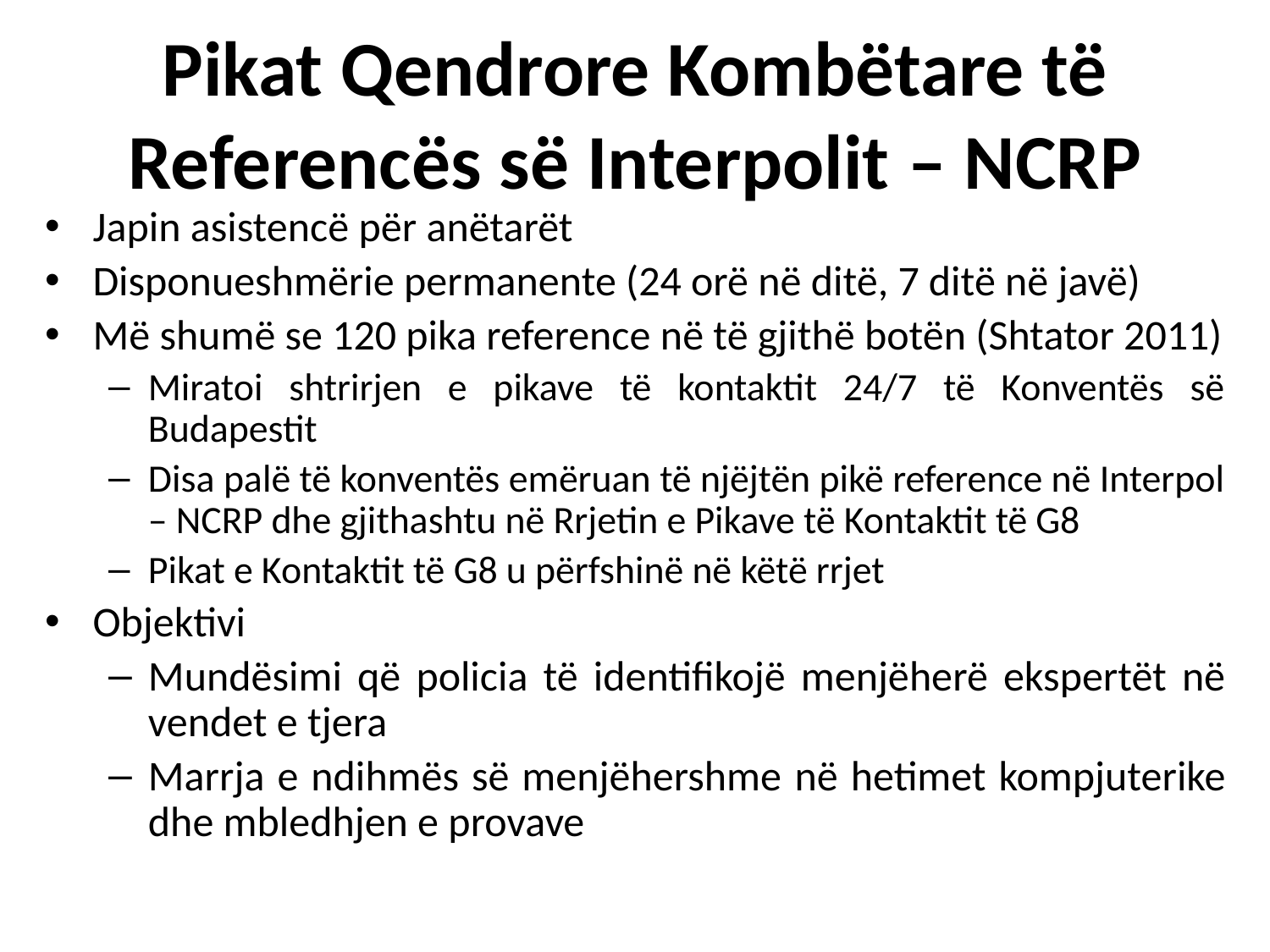

Pikat Qendrore Kombëtare të Referencës së Interpolit – NCRP
Japin asistencë për anëtarët
Disponueshmërie permanente (24 orë në ditë, 7 ditë në javë)
Më shumë se 120 pika reference në të gjithë botën (Shtator 2011)
Miratoi shtrirjen e pikave të kontaktit 24/7 të Konventës së Budapestit
Disa palë të konventës emëruan të njëjtën pikë reference në Interpol – NCRP dhe gjithashtu në Rrjetin e Pikave të Kontaktit të G8
Pikat e Kontaktit të G8 u përfshinë në këtë rrjet
Objektivi
Mundësimi që policia të identifikojë menjëherë ekspertët në vendet e tjera
Marrja e ndihmës së menjëhershme në hetimet kompjuterike dhe mbledhjen e provave